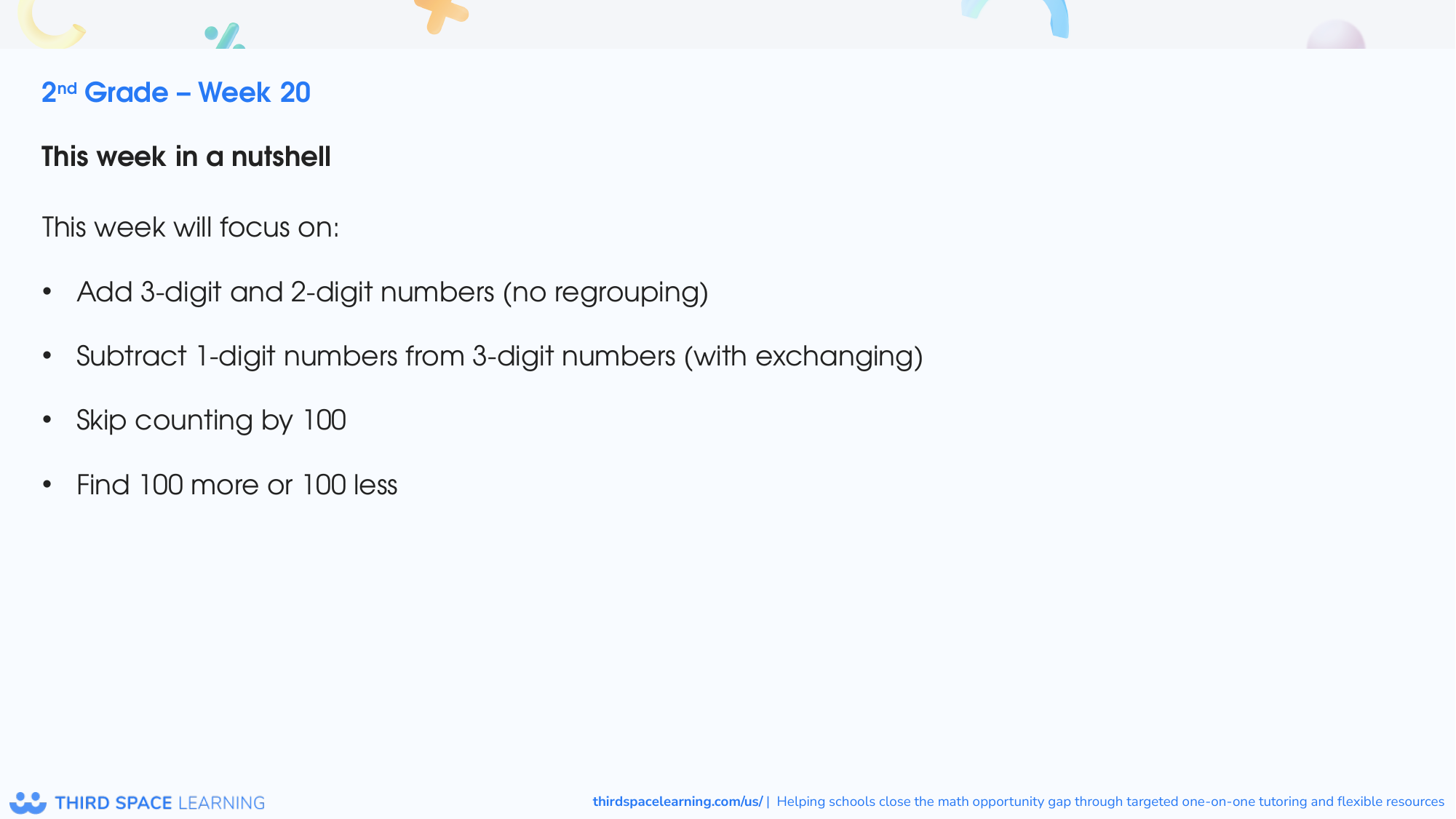

2nd Grade – Week 20
This week in a nutshell
This week will focus on:
Add 3-digit and 2-digit numbers (no regrouping)
Subtract 1-digit numbers from 3-digit numbers (with exchanging)
Skip counting by 100
Find 100 more or 100 less